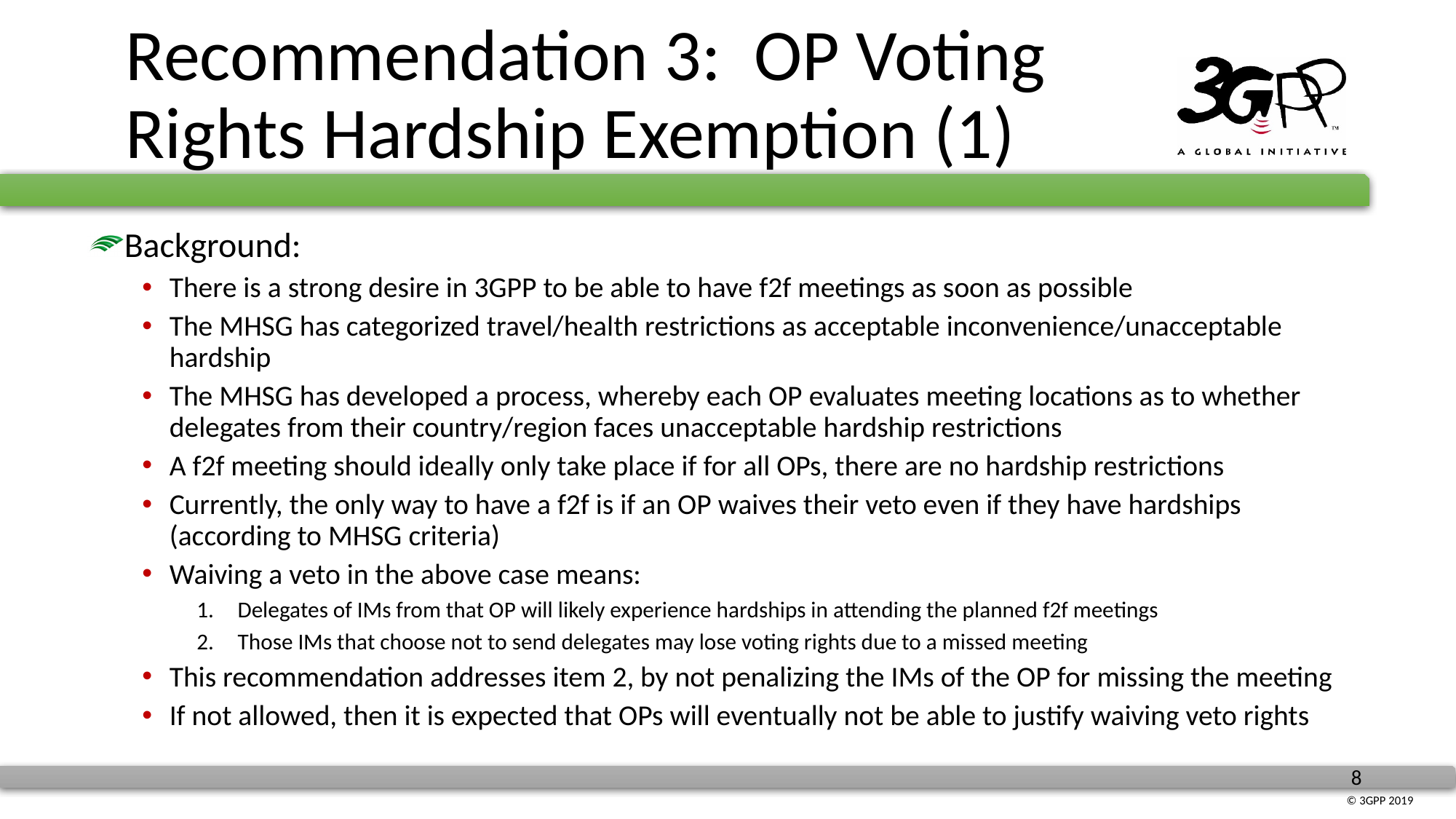

# Recommendation 3:  OP Voting Rights Hardship Exemption (1)
Background:
There is a strong desire in 3GPP to be able to have f2f meetings as soon as possible
The MHSG has categorized travel/health restrictions as acceptable inconvenience/unacceptable hardship
The MHSG has developed a process, whereby each OP evaluates meeting locations as to whether delegates from their country/region faces unacceptable hardship restrictions
A f2f meeting should ideally only take place if for all OPs, there are no hardship restrictions
Currently, the only way to have a f2f is if an OP waives their veto even if they have hardships (according to MHSG criteria)
Waiving a veto in the above case means:
Delegates of IMs from that OP will likely experience hardships in attending the planned f2f meetings
Those IMs that choose not to send delegates may lose voting rights due to a missed meeting
This recommendation addresses item 2, by not penalizing the IMs of the OP for missing the meeting
If not allowed, then it is expected that OPs will eventually not be able to justify waiving veto rights